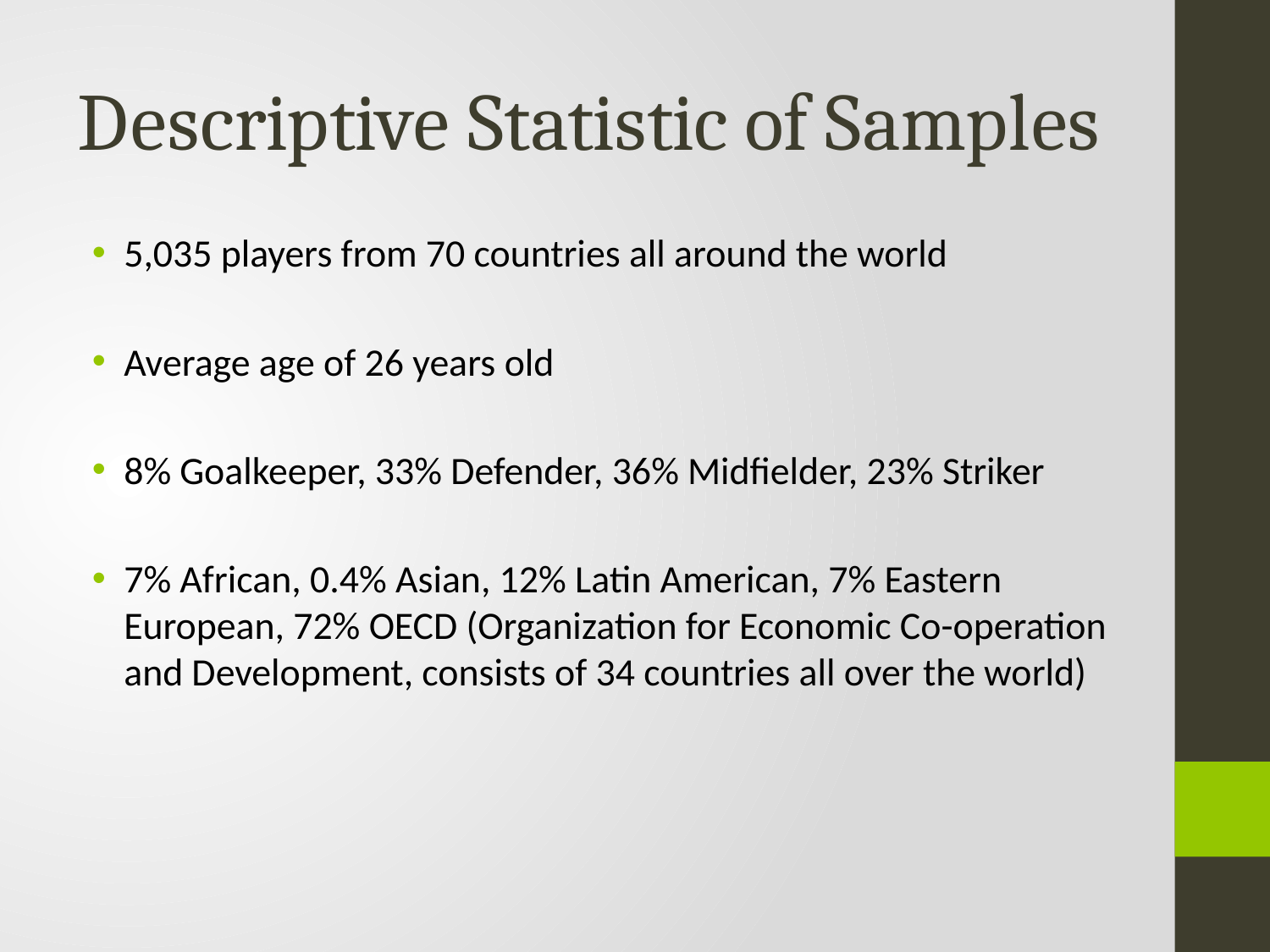

# Descriptive Statistic of Samples
5,035 players from 70 countries all around the world

Average age of 26 years old

8% Goalkeeper, 33% Defender, 36% Midfielder, 23% Striker

7% African, 0.4% Asian, 12% Latin American, 7% Eastern European, 72% OECD (Organization for Economic Co-operation and Development, consists of 34 countries all over the world)